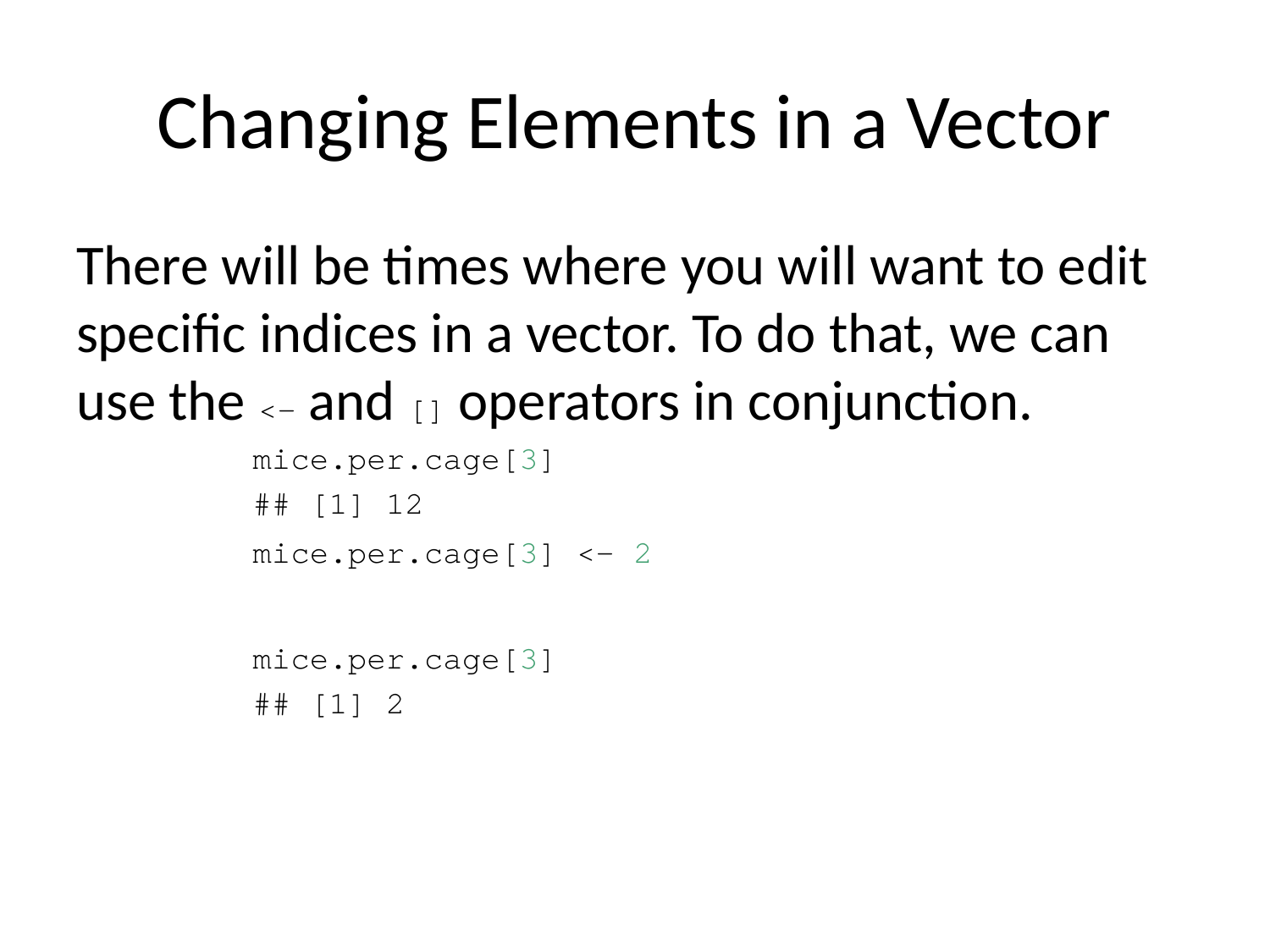

# Changing Elements in a Vector
There will be times where you will want to edit specific indices in a vector. To do that, we can use the <- and [] operators in conjunction.
mice.per.cage[3]
## [1] 12
mice.per.cage[3] <- 2
mice.per.cage[3]
## [1] 2